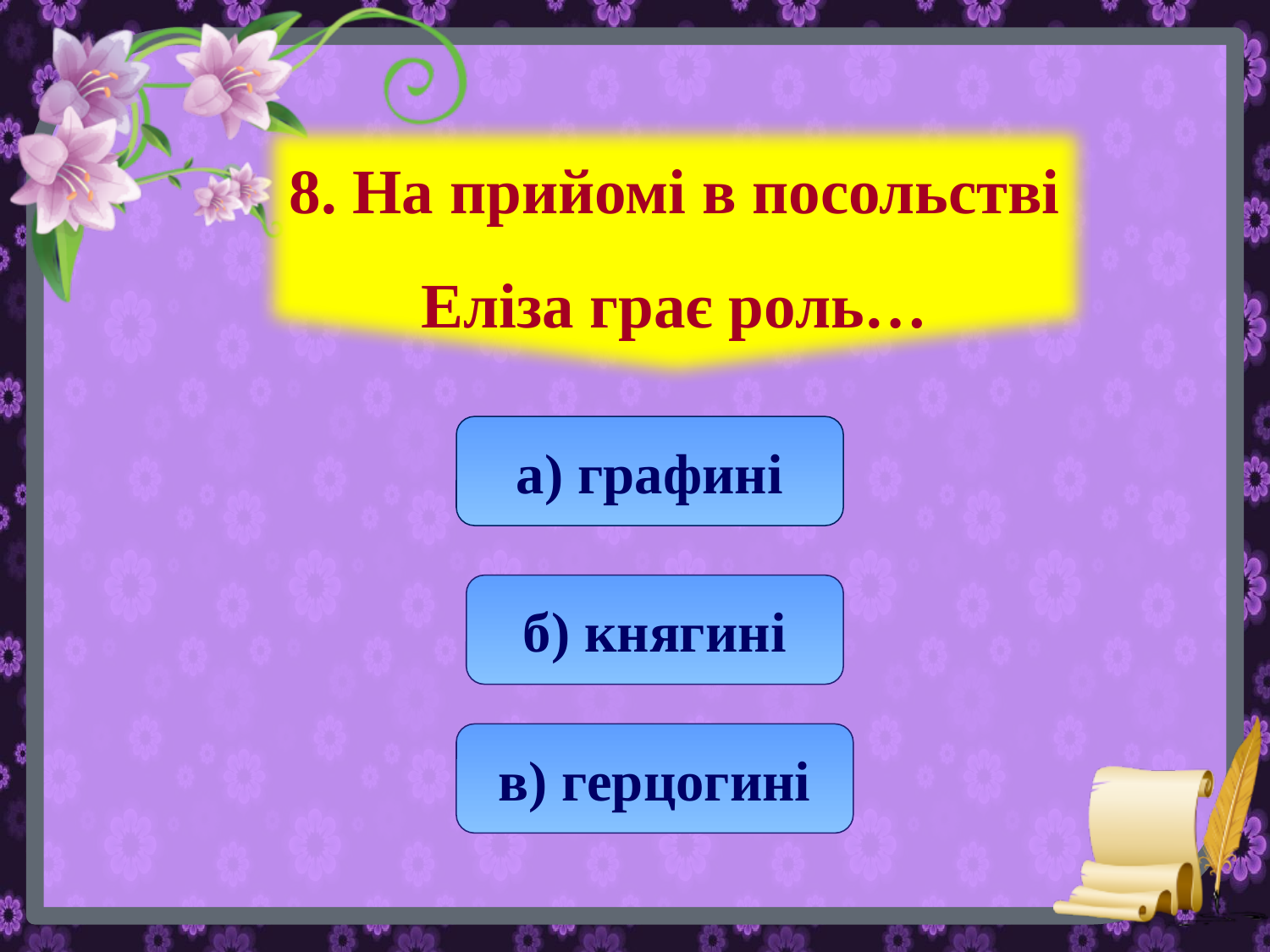

8. На прийомі в посольстві Еліза грає роль…

а) графині
б) княгині
в) герцогині